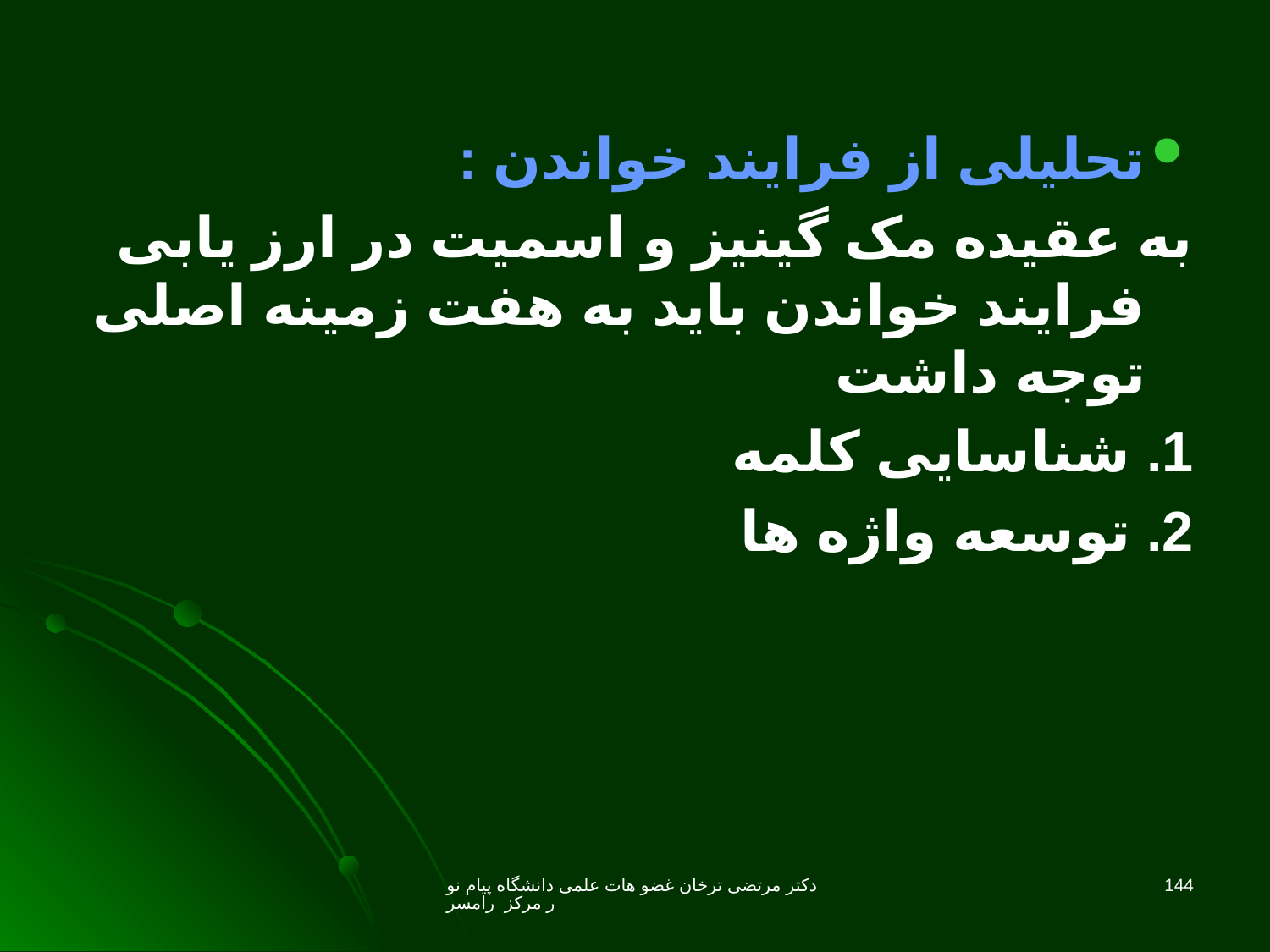

تحلیلی از فرایند خواندن :
به عقیده مک گینیز و اسمیت در ارز یابی فرایند خواندن باید به هفت زمینه اصلی توجه داشت
1. شناسایی کلمه
2. توسعه واژه ها
دکتر مرتضی ترخان غضو هات علمی دانشگاه پیام نور مرکز رامسر
144